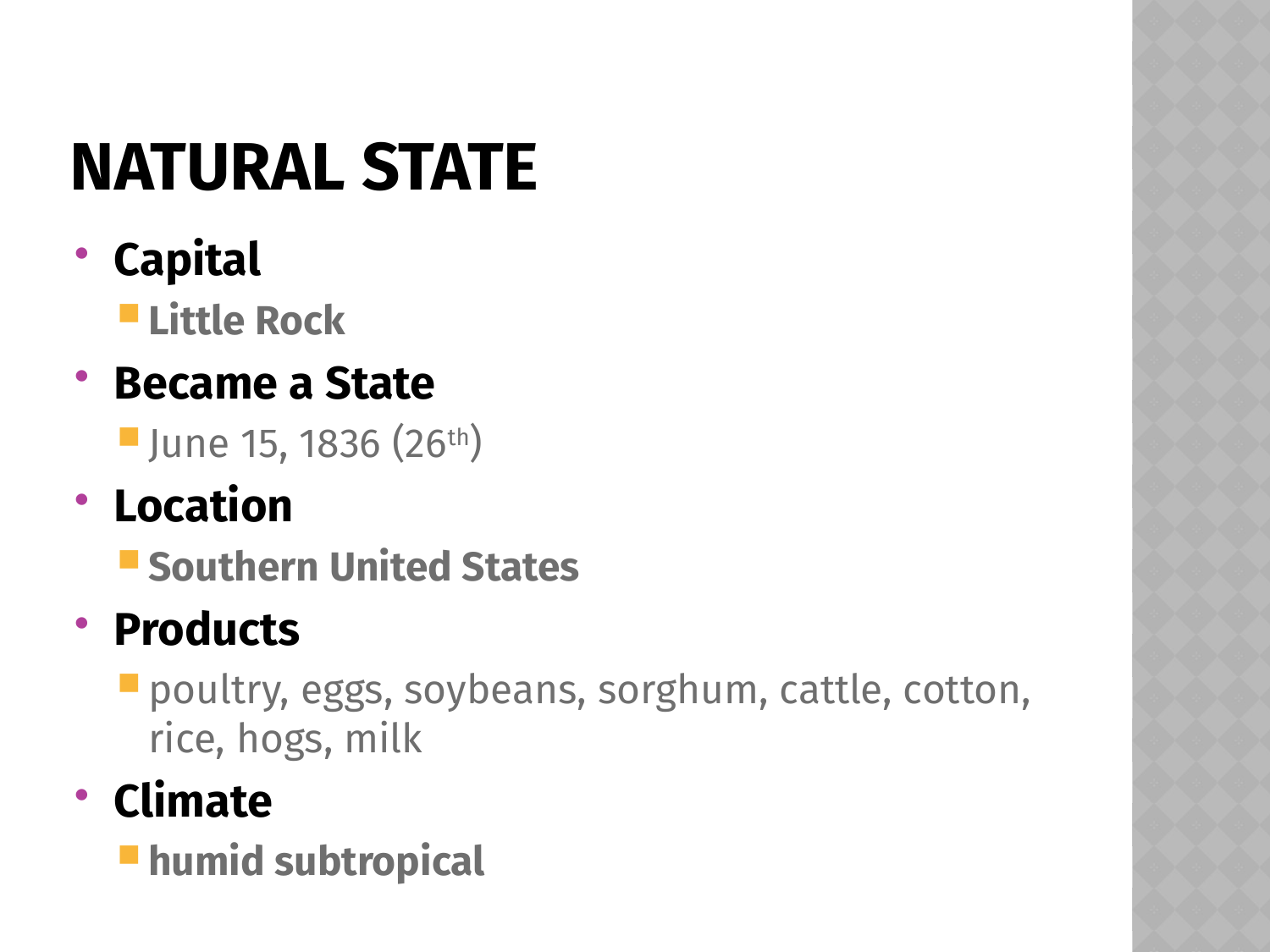

# Natural state
Capital
Little Rock
Became a State
June 15, 1836 (26th)
Location
Southern United States
Products
poultry, eggs, soybeans, sorghum, cattle, cotton, rice, hogs, milk
Climate
humid subtropical